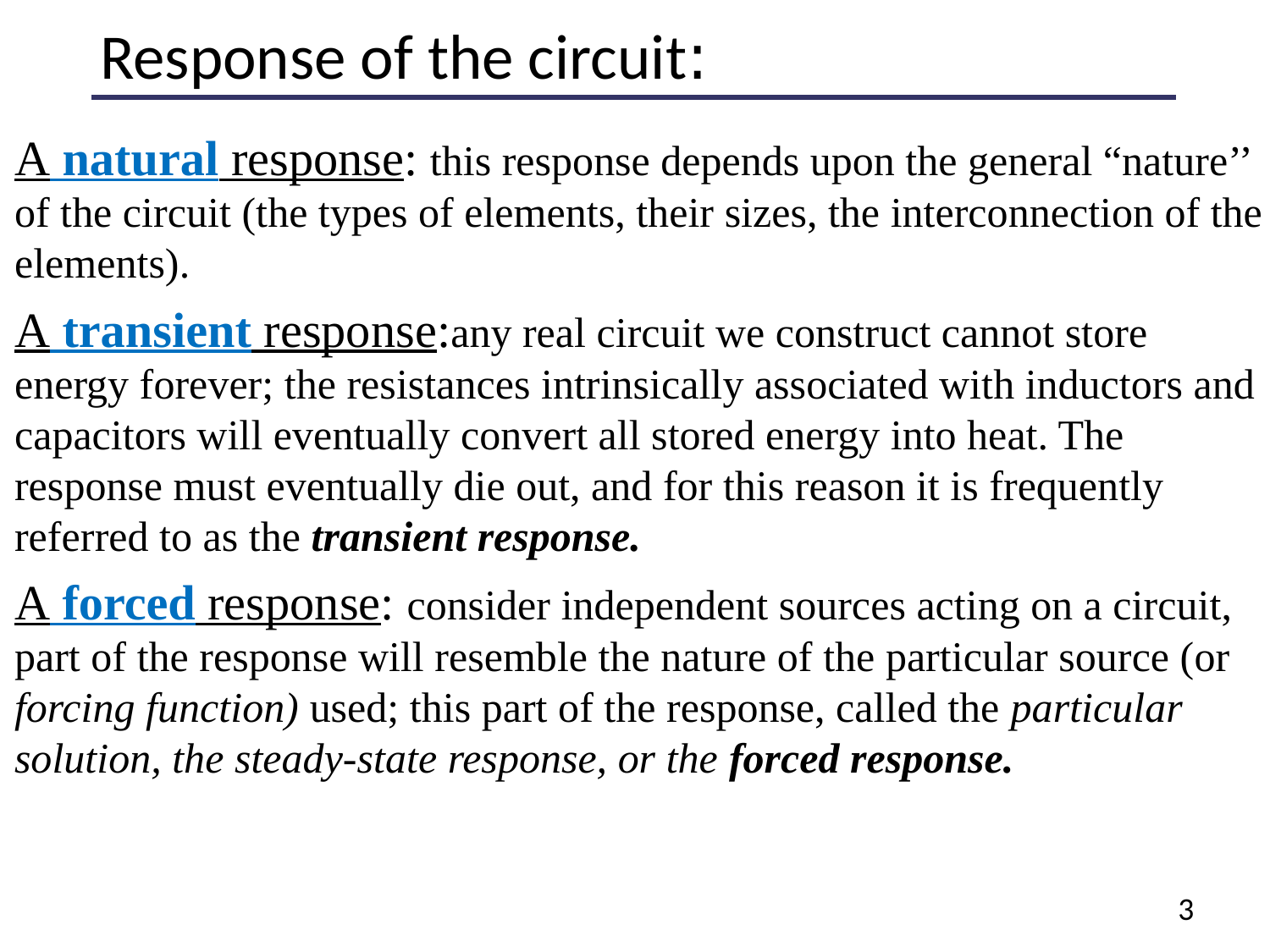

Response of the circuit:
A natural response: this response depends upon the general “nature’’ of the circuit (the types of elements, their sizes, the interconnection of the elements).
A transient response:any real circuit we construct cannot store energy forever; the resistances intrinsically associated with inductors and capacitors will eventually convert all stored energy into heat. The response must eventually die out, and for this reason it is frequently referred to as the transient response.
A forced response: consider independent sources acting on a circuit, part of the response will resemble the nature of the particular source (or forcing function) used; this part of the response, called the particular solution, the steady-state response, or the forced response.
3